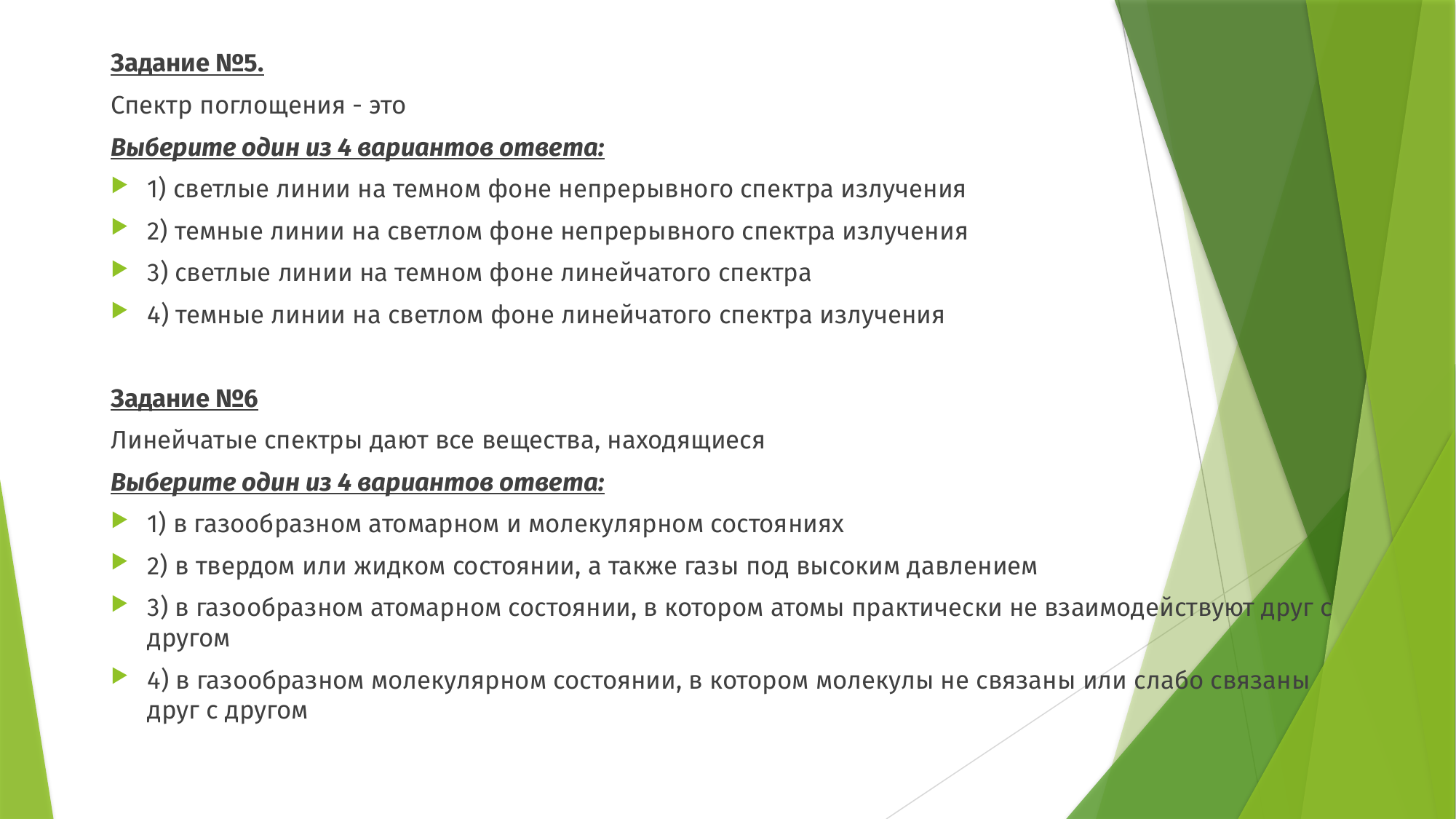

Задание №5.
Спектр поглощения - это
Выберите один из 4 вариантов ответа:
1) светлые линии на темном фоне непрерывного спектра излучения
2) темные линии на светлом фоне непрерывного спектра излучения
3) светлые линии на темном фоне линейчатого спектра
4) темные линии на светлом фоне линейчатого спектра излучения

Задание №6
Линейчатые спектры дают все вещества, находящиеся
Выберите один из 4 вариантов ответа:
1) в газообразном атомарном и молекулярном состояниях
2) в твердом или жидком состоянии, а также газы под высоким давлением
3) в газообразном атомарном состоянии, в котором атомы практически не взаимодействуют друг с другом
4) в газообразном молекулярном состоянии, в котором молекулы не связаны или слабо связаны друг с другом